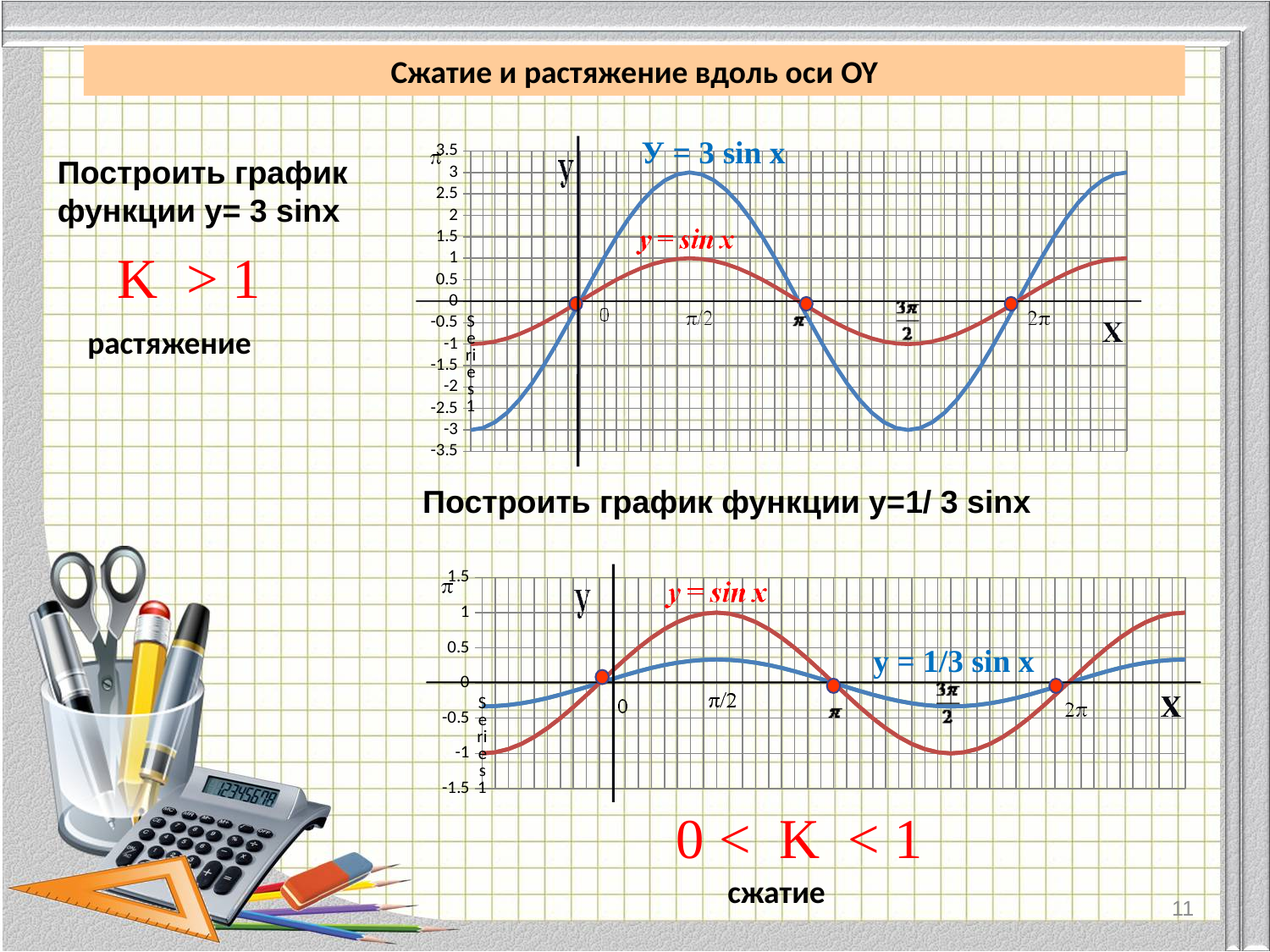

Сжатие и растяжение вдоль оси OY
У = 3 sin x

### Chart

| Category |  |  |
|---|---|---|
|  | -3.0 | -1.0 |
|  | -2.954423259036624 | -0.9848077530122076 |
|  | -2.819077862357725 | -0.9396926207859083 |
|  | -2.5980762113533182 | -0.8660254037844437 |
|  | -2.298133329356951 | -0.7660444431189869 |
|  | -1.9283628290596266 | -0.6427876096865444 |
|  | -1.4999999999999856 | -0.5 |
|  | -1.0260604299770142 | -0.34202014332567227 |
|  | -0.5209445330007955 | -0.17364817766693041 |
|  | 0.0 | 0.0 |
|  | 0.5209445330007955 | 0.17364817766693041 |
|  | 1.0260604299770142 | 0.34202014332567227 |
|  | 1.4999999999999856 | 0.5 |
|  | 1.9283628290596266 | 0.6427876096865444 |
|  | 2.298133329356951 | 0.7660444431189869 |
|  | 2.5980762113533182 | 0.8660254037844437 |
|  | 2.819077862357725 | 0.9396926207859083 |
|  | 2.954423259036624 | 0.9848077530122076 |
|  | 3.0 | 1.0 |
|  | 2.954423259036624 | 0.9848077530122076 |
|  | 2.8190778623577253 | 0.9396926207859084 |
|  | 2.5980762113533182 | 0.8660254037844438 |
|  | 2.298133329356951 | 0.7660444431189869 |
|  | 1.928362829059627 | 0.6427876096865446 |
|  | 1.4999999999999856 | 0.5 |
|  | 1.0260604299770146 | 0.34202014332567243 |
|  | 0.5209445330007952 | 0.17364817766693041 |
|  | 3.675445364725961e-16 | 1.2251484549086602e-16 |
|  | -0.5209445330007959 | -0.17364817766693091 |
|  | -1.026060429977014 | -0.34202014332567227 |
|  | -1.5000000000000004 | -0.5000000000000001 |
|  | -1.9283628290596266 | -0.6427876096865444 |
|  | -2.298133329356951 | -0.7660444431189869 |
|  | -2.598076211353315 | -0.8660254037844435 |
|  | -2.8190778623577253 | -0.9396926207859084 |
|  | -2.954423259036624 | -0.9848077530122076 |
|  | -3.0 | -1.0 |
|  | -2.9544232590366244 | -0.9848077530122076 |
|  | -2.819077862357725 | -0.9396926207859083 |
|  | -2.5980762113533182 | -0.8660254037844437 |
|  | -2.2981333293569515 | -0.7660444431189871 |
|  | -1.9283628290596273 | -0.6427876096865448 |
|  | -1.5000000000000013 | -0.5000000000000004 |
|  | -1.026060429977014 | -0.34202014332567215 |
|  | -0.5209445330007957 | -0.17364817766693041 |
|  | -7.350890729451952e-16 | -2.450296909817309e-16 |
|  | 0.5209445330007944 | 0.17364817766692991 |
|  | 1.0260604299770149 | 0.34202014332567254 |
|  | 1.5 | 0.5 |
|  | 1.9283628290596262 | 0.6427876096865442 |
|  | 2.2981333293569506 | 0.7660444431189866 |
|  | 2.5980762113533182 | 0.8660254037844439 |
|  | 2.8190778623577253 | 0.9396926207859084 |
|  | 2.954423259036624 | 0.9848077530122076 |
|  | 3.0 | 1.0 |
Построить график функции у= 3 sinх
K  > 1
растяжение
Построить график функции у=1/ 3 sinх

### Chart

| Category |  |  |  |  |  |  |
|---|---|---|---|---|---|---|
|  | -0.3333333333333333 | -1.0 | -0.3333333333333333 | -1.0 | -0.3333333333333333 | -1.0 |
|  | -0.32826925100407156 | -0.9848077530122076 | -0.32826925100407156 | -0.9848077530122076 | -0.32826925100407156 | -0.9848077530122076 |
|  | -0.3132308735953029 | -0.9396926207859083 | -0.3132308735953029 | -0.9396926207859083 | -0.3132308735953029 | -0.9396926207859083 |
|  | -0.28867513459481287 | -0.8660254037844437 | -0.28867513459481287 | -0.8660254037844437 | -0.28867513459481287 | -0.8660254037844437 |
|  | -0.25534814770632575 | -0.7660444431189869 | -0.25534814770632575 | -0.7660444431189869 | -0.25534814770632575 | -0.7660444431189869 |
|  | -0.21426253656218175 | -0.6427876096865444 | -0.21426253656218175 | -0.6427876096865444 | -0.21426253656218175 | -0.6427876096865444 |
|  | -0.16666666666666663 | -0.5 | -0.16666666666666663 | -0.5 | -0.16666666666666663 | -0.5 |
|  | -0.11400671444189037 | -0.34202014332567227 | -0.11400671444189037 | -0.34202014332567227 | -0.11400671444189037 | -0.34202014332567227 |
|  | -0.057882725888977124 | -0.17364817766693041 | -0.057882725888977124 | -0.17364817766693041 | -0.057882725888977124 | -0.17364817766693041 |
|  | 0.0 | 0.0 | 0.0 | 0.0 | 0.0 | 0.0 |
|  | 0.057882725888977124 | 0.17364817766693041 | 0.057882725888977124 | 0.17364817766693041 | 0.057882725888977124 | 0.17364817766693041 |
|  | 0.11400671444189037 | 0.34202014332567227 | 0.11400671444189037 | 0.34202014332567227 | 0.11400671444189037 | 0.34202014332567227 |
|  | 0.16666666666666663 | 0.5 | 0.16666666666666663 | 0.5 | 0.16666666666666663 | 0.5 |
|  | 0.21426253656218175 | 0.6427876096865444 | 0.21426253656218175 | 0.6427876096865444 | 0.21426253656218175 | 0.6427876096865444 |
|  | 0.25534814770632575 | 0.7660444431189869 | 0.25534814770632575 | 0.7660444431189869 | 0.25534814770632575 | 0.7660444431189869 |
|  | 0.28867513459481287 | 0.8660254037844437 | 0.28867513459481287 | 0.8660254037844437 | 0.28867513459481287 | 0.8660254037844437 |
|  | 0.3132308735953029 | 0.9396926207859083 | 0.3132308735953029 | 0.9396926207859083 | 0.3132308735953029 | 0.9396926207859083 |
|  | 0.32826925100407156 | 0.9848077530122076 | 0.32826925100407156 | 0.9848077530122076 | 0.32826925100407156 | 0.9848077530122076 |
|  | 0.3333333333333333 | 1.0 | 0.3333333333333333 | 1.0 | 0.3333333333333333 | 1.0 |
|  | 0.32826925100407156 | 0.9848077530122076 | 0.32826925100407156 | 0.9848077530122076 | 0.32826925100407156 | 0.9848077530122076 |
|  | 0.3132308735953029 | 0.9396926207859084 | 0.3132308735953029 | 0.9396926207859084 | 0.3132308735953029 | 0.9396926207859084 |
|  | 0.28867513459481287 | 0.8660254037844438 | 0.28867513459481287 | 0.8660254037844438 | 0.28867513459481287 | 0.8660254037844438 |
|  | 0.25534814770632575 | 0.7660444431189869 | 0.25534814770632575 | 0.7660444431189869 | 0.25534814770632575 | 0.7660444431189869 |
|  | 0.2142625365621818 | 0.6427876096865446 | 0.2142625365621818 | 0.6427876096865446 | 0.2142625365621818 | 0.6427876096865446 |
|  | 0.16666666666666663 | 0.5 | 0.16666666666666663 | 0.5 | 0.16666666666666663 | 0.5 |
|  | 0.11400671444189041 | 0.34202014332567243 | 0.11400671444189041 | 0.34202014332567243 | 0.11400671444189041 | 0.34202014332567243 |
|  | 0.057882725888977124 | 0.17364817766693041 | 0.057882725888977124 | 0.17364817766693041 | 0.057882725888977124 | 0.17364817766693041 |
|  | 4.0838281830289166e-17 | 1.2251484549086602e-16 | 4.0838281830289166e-17 | 1.2251484549086602e-16 | 4.0838281830289166e-17 | 1.2251484549086602e-16 |
|  | -0.057882725888977124 | -0.17364817766693091 | -0.057882725888977124 | -0.17364817766693091 | -0.057882725888977124 | -0.17364817766693091 |
|  | -0.11400671444189037 | -0.34202014332567227 | -0.11400671444189037 | -0.34202014332567227 | -0.11400671444189037 | -0.34202014332567227 |
|  | -0.16666666666666669 | -0.5000000000000001 | -0.16666666666666669 | -0.5000000000000001 | -0.16666666666666669 | -0.5000000000000001 |
|  | -0.21426253656218175 | -0.6427876096865444 | -0.21426253656218175 | -0.6427876096865444 | -0.21426253656218175 | -0.6427876096865444 |
|  | -0.25534814770632575 | -0.7660444431189869 | -0.25534814770632575 | -0.7660444431189869 | -0.25534814770632575 | -0.7660444431189869 |
|  | -0.2886751345948128 | -0.8660254037844435 | -0.2886751345948128 | -0.8660254037844435 | -0.2886751345948128 | -0.8660254037844435 |
|  | -0.3132308735953029 | -0.9396926207859084 | -0.3132308735953029 | -0.9396926207859084 | -0.3132308735953029 | -0.9396926207859084 |
|  | -0.32826925100407156 | -0.9848077530122076 | -0.32826925100407156 | -0.9848077530122076 | -0.32826925100407156 | -0.9848077530122076 |
|  | -0.3333333333333333 | -1.0 | -0.3333333333333333 | -1.0 | -0.3333333333333333 | -1.0 |
|  | -0.32826925100407156 | -0.9848077530122076 | -0.32826925100407156 | -0.9848077530122076 | -0.32826925100407156 | -0.9848077530122076 |
|  | -0.3132308735953029 | -0.9396926207859083 | -0.3132308735953029 | -0.9396926207859083 | -0.3132308735953029 | -0.9396926207859083 |
|  | -0.28867513459481287 | -0.8660254037844437 | -0.28867513459481287 | -0.8660254037844437 | -0.28867513459481287 | -0.8660254037844437 |
|  | -0.25534814770632575 | -0.7660444431189871 | -0.25534814770632575 | -0.7660444431189871 | -0.25534814770632575 | -0.7660444431189871 |
|  | -0.21426253656218186 | -0.6427876096865448 | -0.21426253656218186 | -0.6427876096865448 | -0.21426253656218186 | -0.6427876096865448 |
|  | -0.1666666666666668 | -0.5000000000000004 | -0.1666666666666668 | -0.5000000000000004 | -0.1666666666666668 | -0.5000000000000004 |
|  | -0.11400671444189034 | -0.34202014332567215 | -0.11400671444189034 | -0.34202014332567215 | -0.11400671444189034 | -0.34202014332567215 |
|  | -0.057882725888977124 | -0.17364817766693041 | -0.057882725888977124 | -0.17364817766693041 | -0.057882725888977124 | -0.17364817766693041 |
|  | -8.16765636605777e-17 | -2.450296909817309e-16 | -8.16765636605777e-17 | -2.450296909817309e-16 | -8.16765636605777e-17 | -2.450296909817309e-16 |
|  | 0.057882725888977124 | 0.17364817766692991 | 0.057882725888977124 | 0.17364817766692991 | 0.057882725888977124 | 0.17364817766692991 |
|  | 0.11400671444189044 | 0.34202014332567254 | 0.11400671444189044 | 0.34202014332567254 | 0.11400671444189044 | 0.34202014332567254 |
|  | 0.16666666666666666 | 0.5 | 0.16666666666666666 | 0.5 | 0.16666666666666666 | 0.5 |
|  | 0.2142625365621817 | 0.6427876096865442 | 0.2142625365621817 | 0.6427876096865442 | 0.2142625365621817 | 0.6427876096865442 |
|  | 0.25534814770632575 | 0.7660444431189866 | 0.25534814770632575 | 0.7660444431189866 | 0.25534814770632575 | 0.7660444431189866 |
|  | 0.2886751345948129 | 0.8660254037844439 | 0.2886751345948129 | 0.8660254037844439 | 0.2886751345948129 | 0.8660254037844439 |
|  | 0.3132308735953029 | 0.9396926207859084 | 0.3132308735953029 | 0.9396926207859084 | 0.3132308735953029 | 0.9396926207859084 |
|  | 0.32826925100407156 | 0.9848077530122076 | 0.32826925100407156 | 0.9848077530122076 | 0.32826925100407156 | 0.9848077530122076 |
|  | 0.3333333333333333 | 1.0 | 0.3333333333333333 | 1.0 | 0.3333333333333333 | 1.0 |
  у = 1/3 sin x
 0 <  K  < 1
сжатие
11